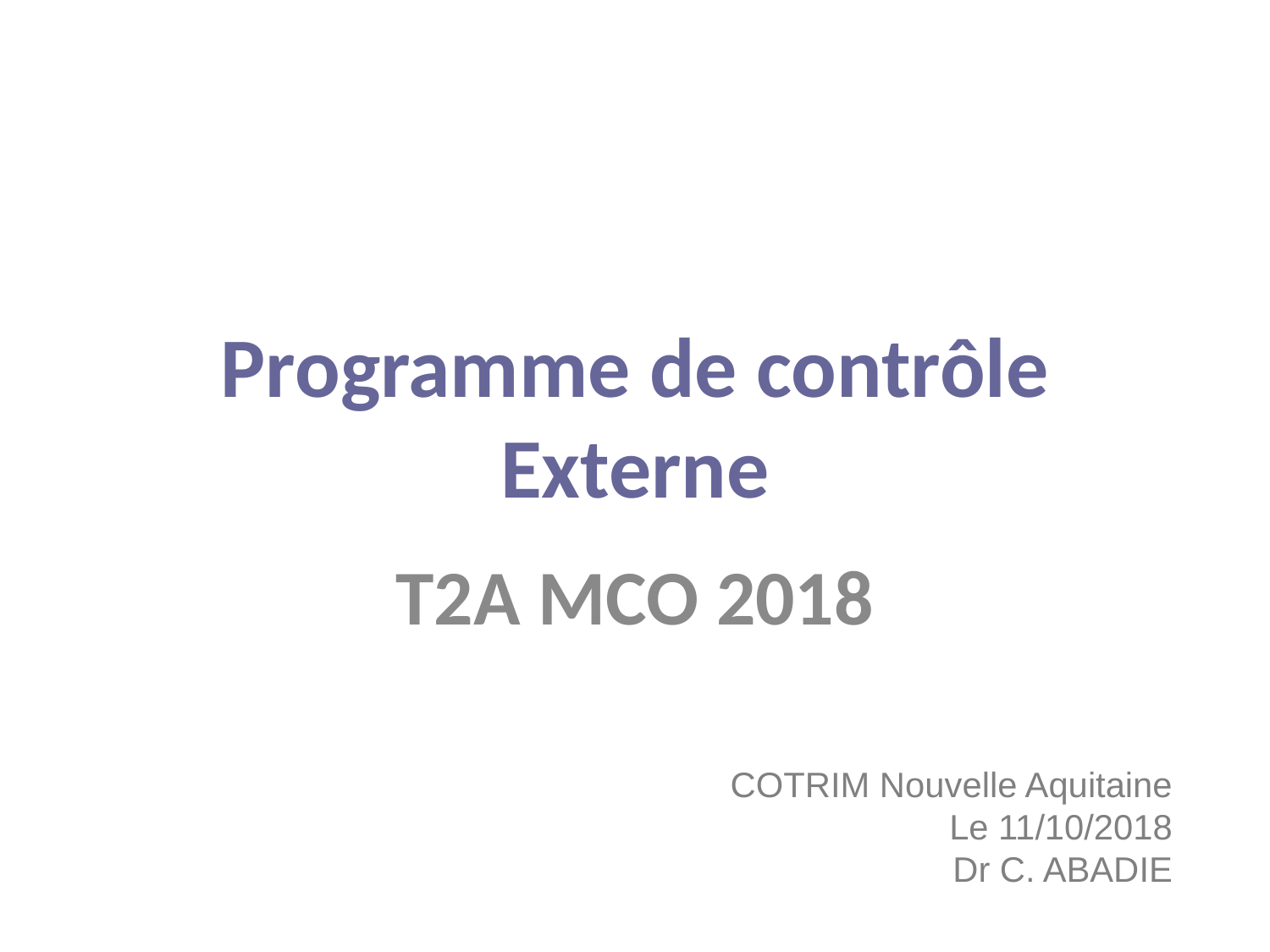

Programme de contrôle Externe
T2A MCO 2018

 COTRIM Nouvelle Aquitaine
                       Le 11/10/2018
                       Dr C. ABADIE